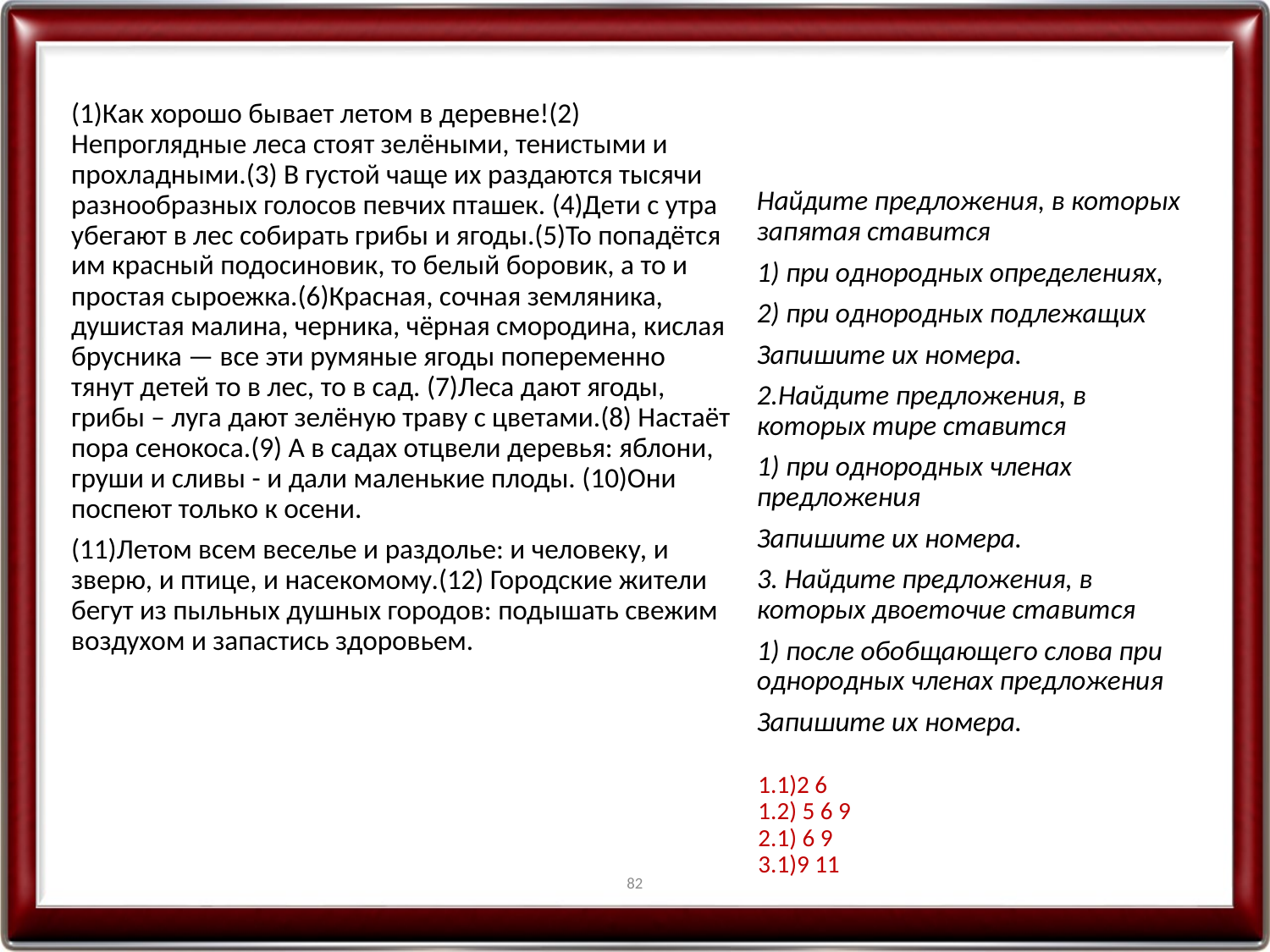

(1)Как хорошо бывает летом в деревне!(2) Непроглядные леса стоят зелёными, тенистыми и прохладными.(3) В густой чаще их раздаются тысячи разнообразных голосов певчих пташек. (4)Дети с утра убегают в лес собирать грибы и ягоды.(5)То попадётся им красный подосиновик, то белый боровик, а то и простая сыроежка.(6)Красная, сочная земляника, душистая малина, черника, чёрная смородина, кислая брусника — все эти румяные ягоды попеременно тянут детей то в лес, то в сад. (7)Леса дают ягоды, грибы – луга дают зелёную траву с цветами.(8) Настаёт пора сенокоса.(9) А в садах отцвели деревья: яблони, груши и сливы - и дали маленькие плоды. (10)Они поспеют только к осени.
(11)Летом всем веселье и раздолье: и человеку, и зверю, и птице, и насекомому.(12) Городские жители бегут из пыльных душных городов: подышать свежим воздухом и запастись здоровьем.
Найдите предложения, в которых запятая ставится
1) при однородных определениях,
2) при однородных подлежащих
Запишите их номера.
2.Найдите предложения, в которых тире ставится
1) при однородных членах предложения
Запишите их номера.
3. Найдите предложения, в которых двоеточие ставится
1) после обобщающего слова при однородных членах предложения
Запишите их номера.
1.1)2 6
1.2) 5 6 9
2.1) 6 9
3.1)9 11
82